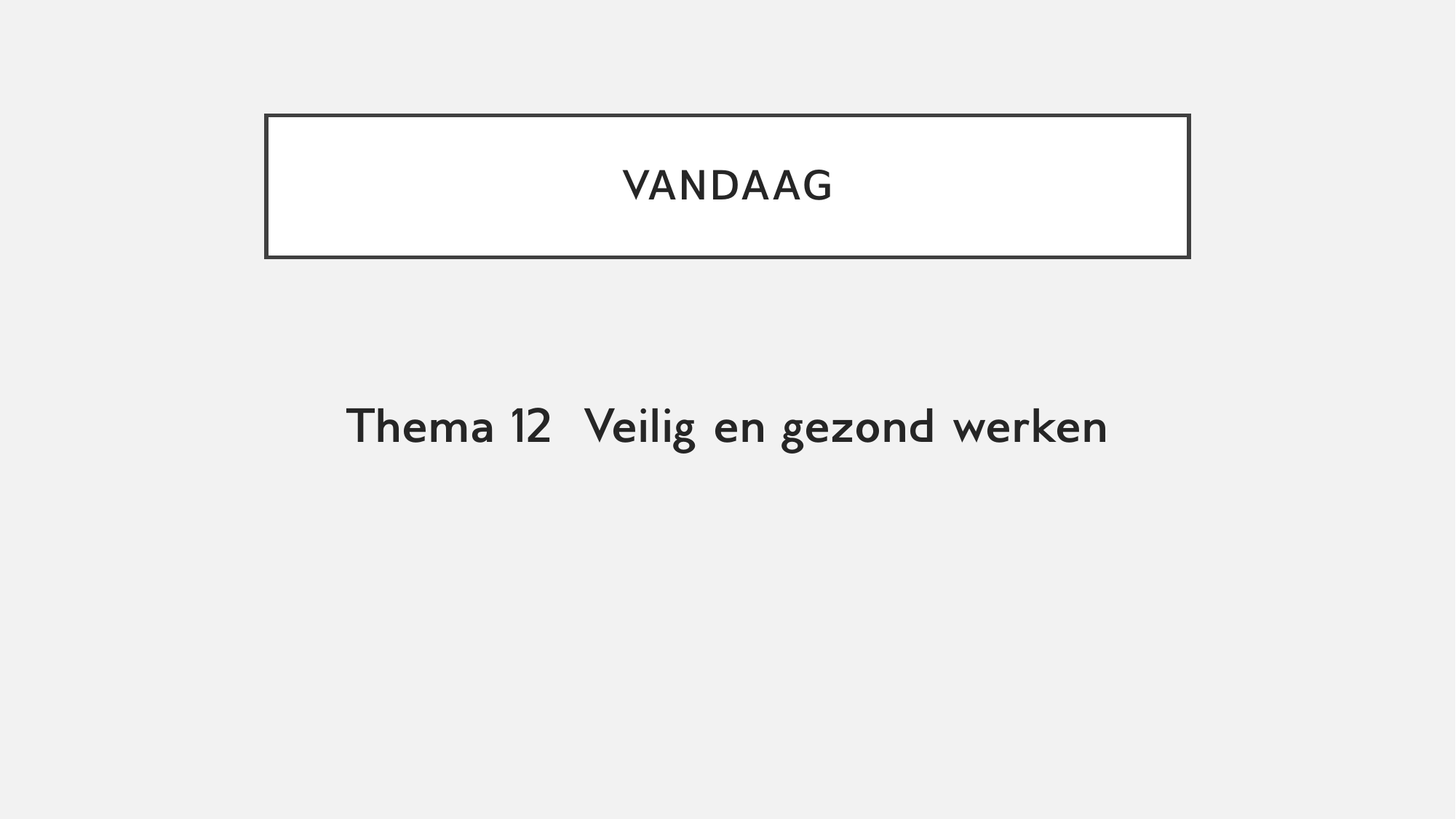

# Vandaag

 Thema 12  Veilig en gezond werken